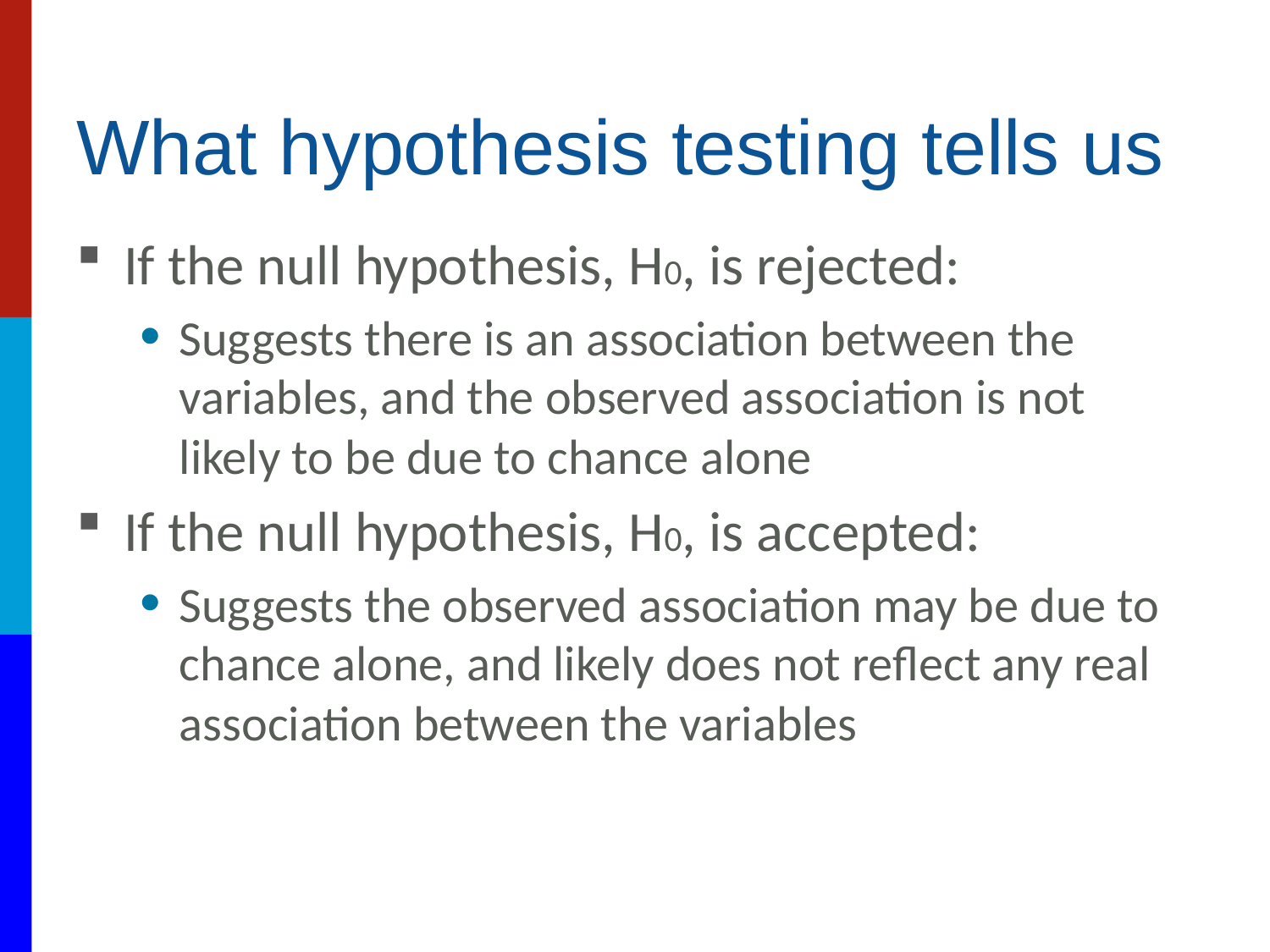

# What hypothesis testing tells us
If the null hypothesis, H0, is rejected:
Suggests there is an association between the variables, and the observed association is not likely to be due to chance alone
If the null hypothesis, H0, is accepted:
Suggests the observed association may be due to chance alone, and likely does not reflect any real association between the variables